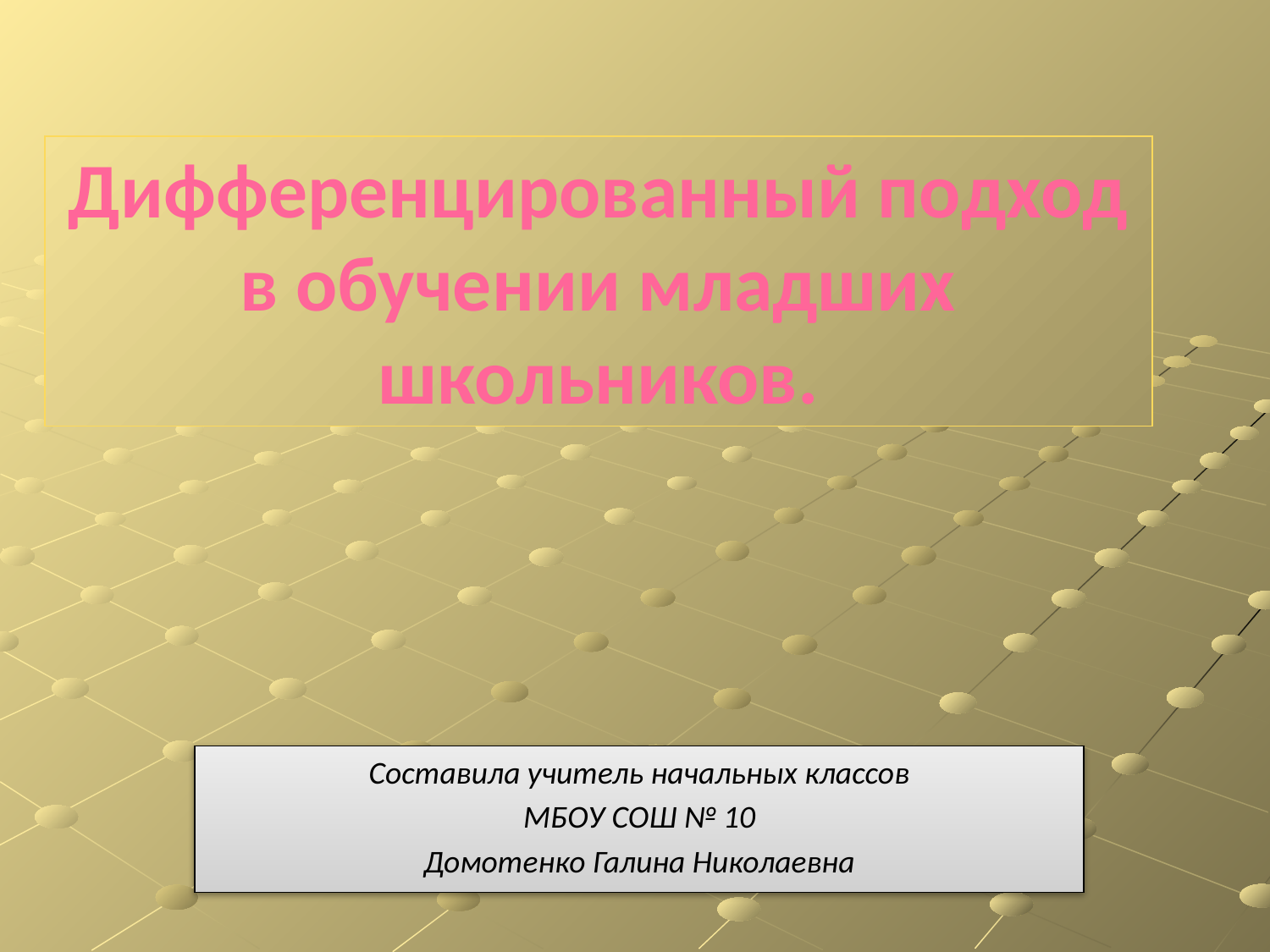

# Дифференцированный подход в обучении младших школьников.
Составила учитель начальных классов
МБОУ СОШ № 10
Домотенко Галина Николаевна